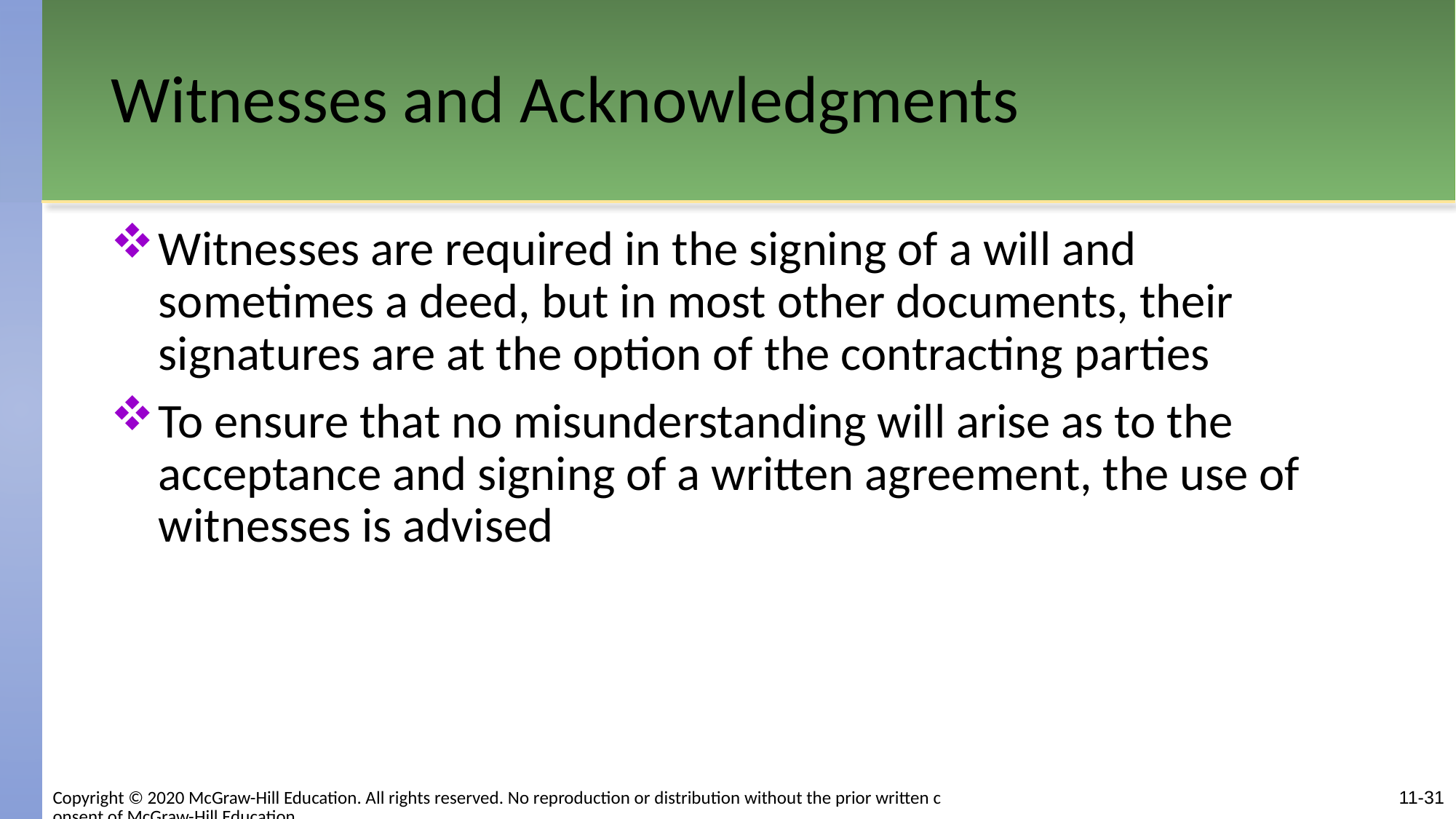

# Witnesses and Acknowledgments
Witnesses are required in the signing of a will and sometimes a deed, but in most other documents, their signatures are at the option of the contracting parties
To ensure that no misunderstanding will arise as to the acceptance and signing of a written agreement, the use of witnesses is advised
Copyright © 2020 McGraw-Hill Education. All rights reserved. No reproduction or distribution without the prior written consent of McGraw-Hill Education.
11-31